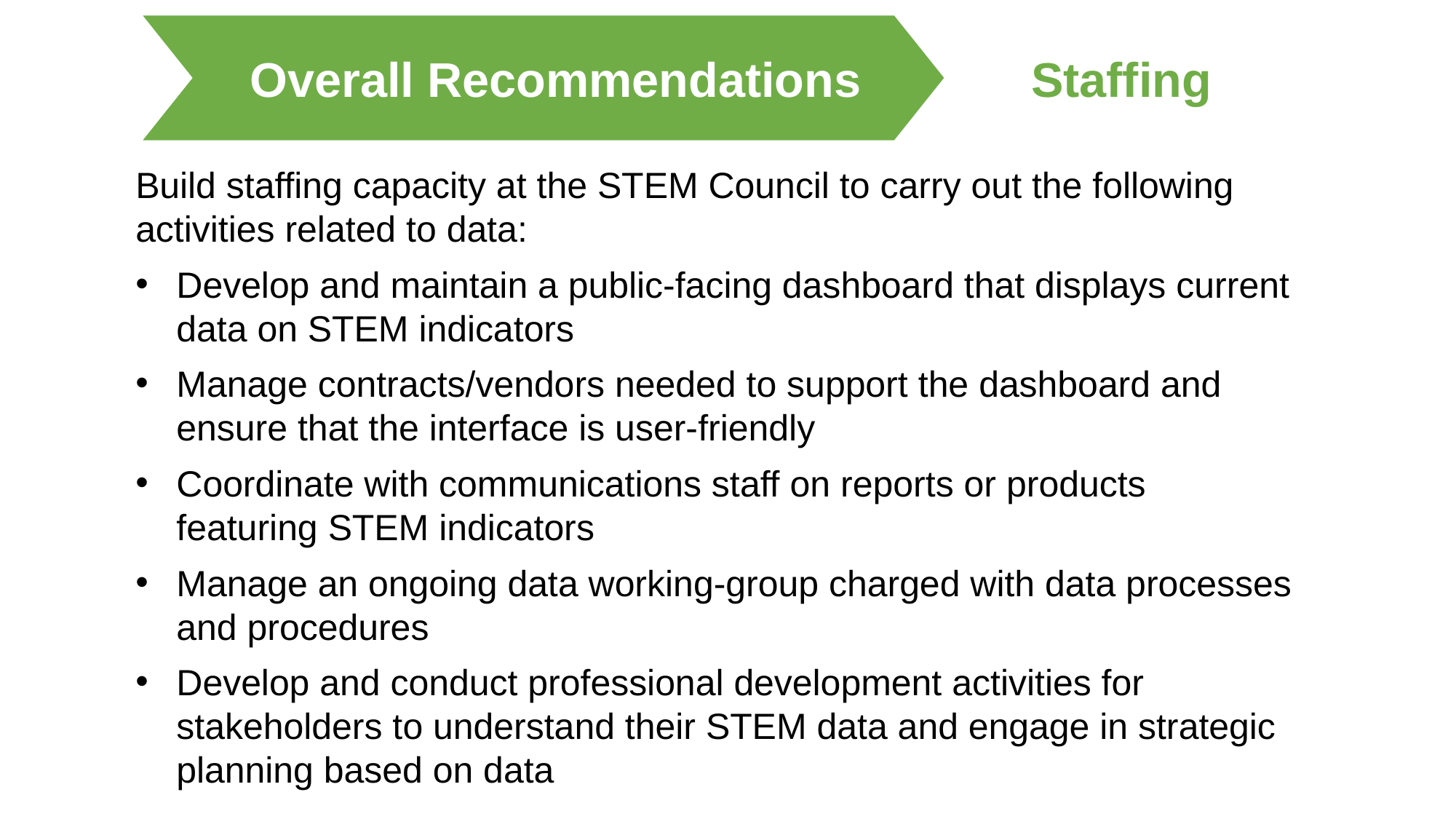

Overall Recommendations
Staffing
Build staffing capacity at the STEM Council to carry out the following activities related to data:
Develop and maintain a public-facing dashboard that displays current data on STEM indicators
Manage contracts/vendors needed to support the dashboard and ensure that the interface is user-friendly
Coordinate with communications staff on reports or products featuring STEM indicators
Manage an ongoing data working-group charged with data processes and procedures
Develop and conduct professional development activities for stakeholders to understand their STEM data and engage in strategic planning based on data